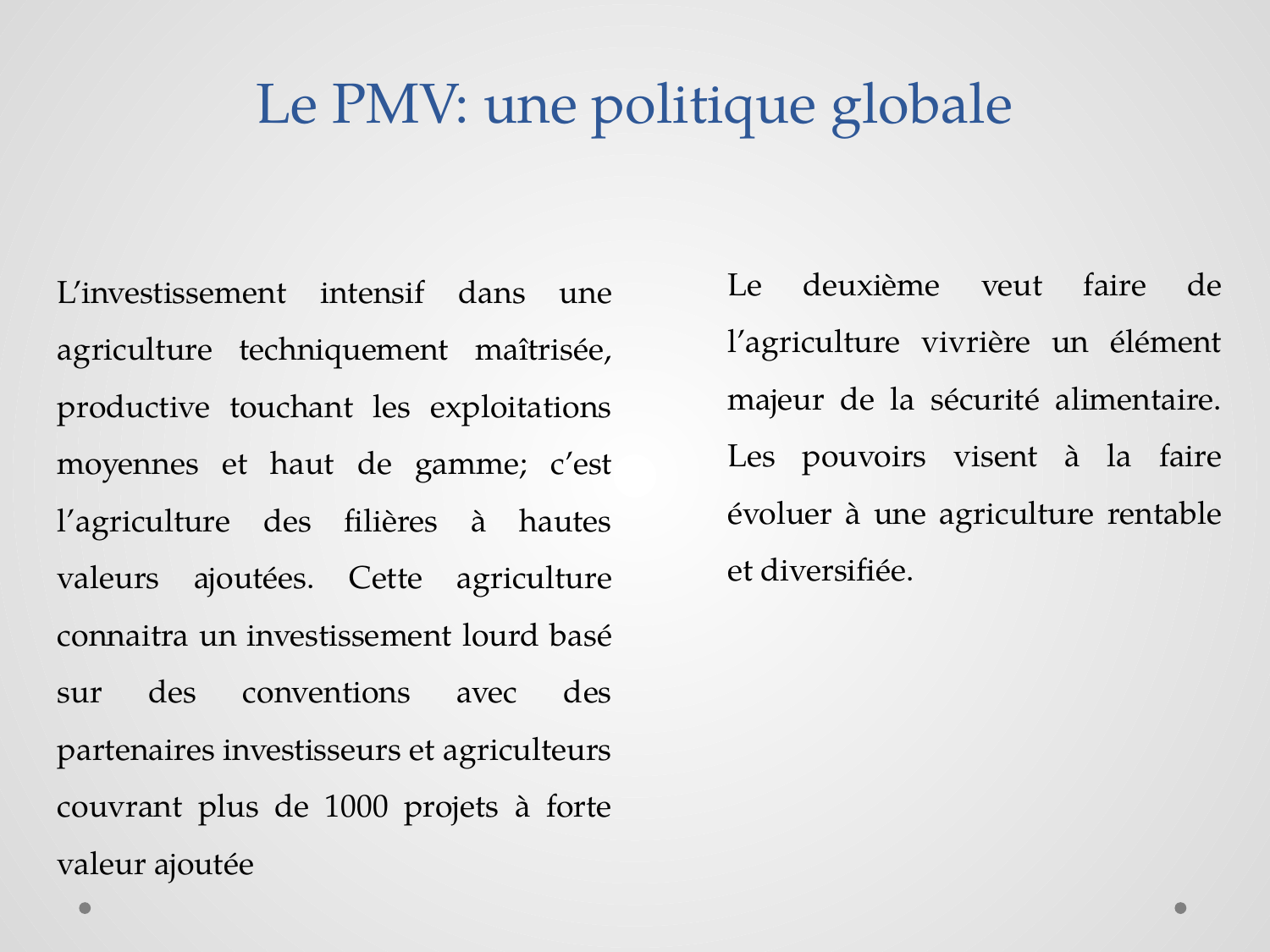

Le PMV: une politique globale
Le deuxième veut faire de l’agriculture vivrière un élément majeur de la sécurité alimentaire. Les pouvoirs visent à la faire évoluer à une agriculture rentable et diversifiée.

L’investissement intensif dans une agriculture techniquement maîtrisée, productive touchant les exploitations moyennes et haut de gamme; c’est l’agriculture des filières à hautes valeurs ajoutées. Cette agriculture connaitra un investissement lourd basé sur des conventions avec des partenaires investisseurs et agriculteurs couvrant plus de 1000 projets à forte valeur ajoutée